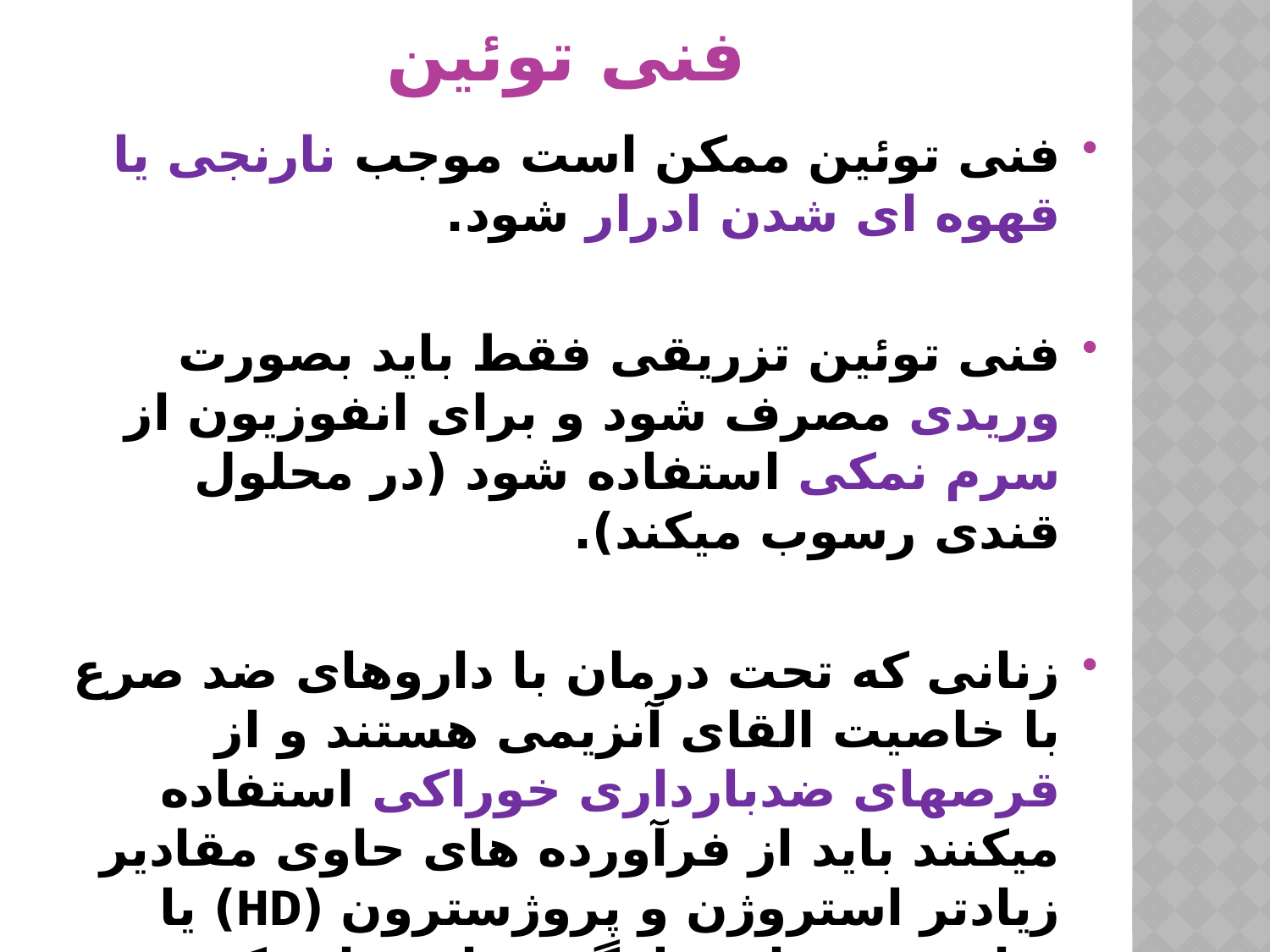

# فنی توئین
فنی توئین ممکن است موجب نارنجی یا قهوه ای شدن ادرار شود.

فنی توئین تزریقی فقط باید بصورت وریدی مصرف شود و برای انفوزیون از سرم نمکی استفاده شود (در محلول قندی رسوب میکند).

زنانی که تحت درمان با داروهای ضد صرع با خاصیت القای آنزیمی هستند و از قرصهای ضدبارداری خوراکی استفاده میکنند باید از فرآورده های حاوی مقادیر زیادتر استروژن و پروژسترون (HD) یا سایر روشهای جلوگیری استفاده کنند.